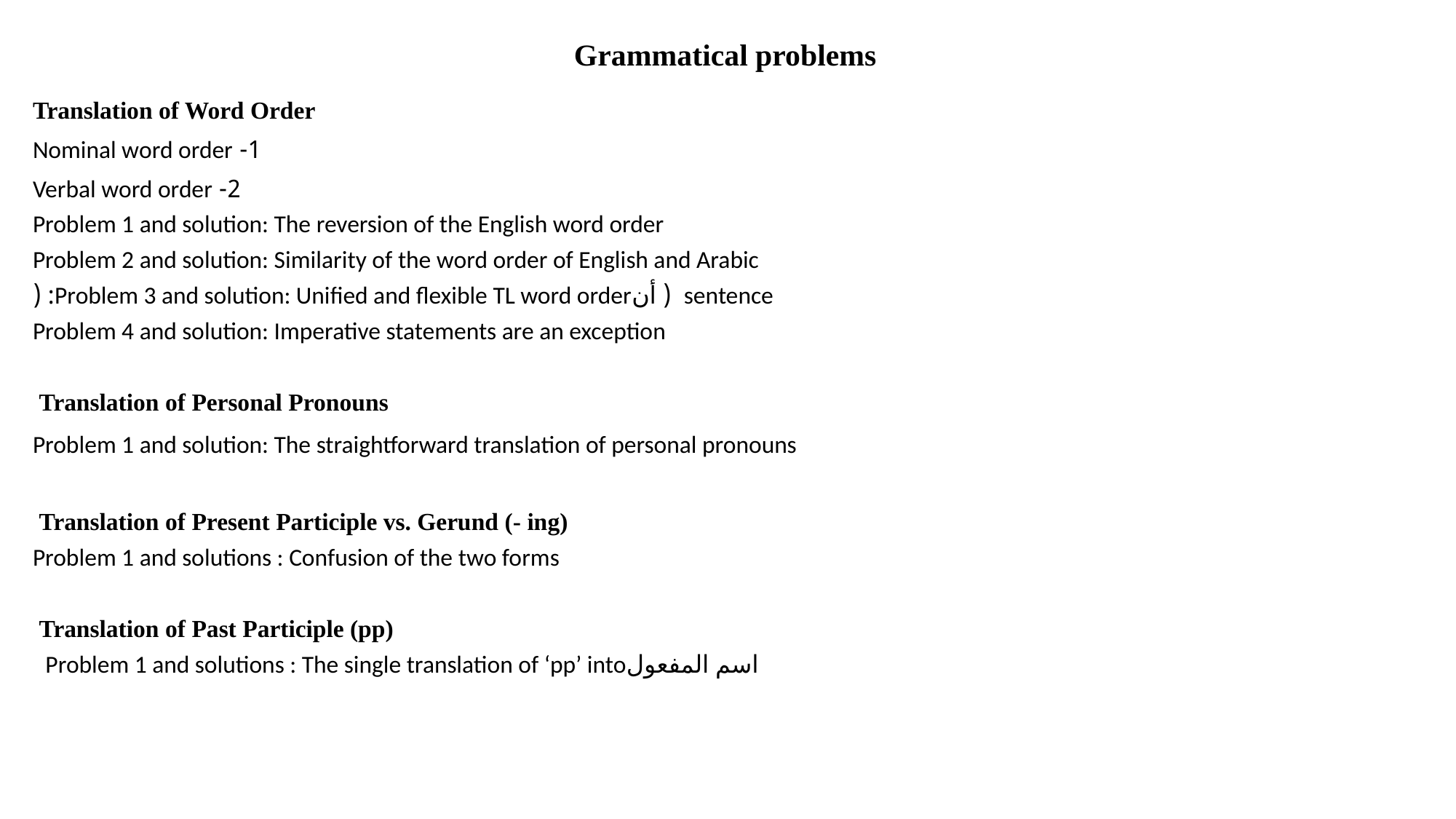

# Grammatical problems
Translation of Word Order
1- Nominal word order
2- Verbal word order
Problem 1 and solution: The reversion of the English word order
Problem 2 and solution: Similarity of the word order of English and Arabic
sentence  ( أنProblem 3 and solution: Unified and flexible TL word order: (
Problem 4 and solution: Imperative statements are an exception

Translation of Personal Pronouns
Problem 1 and solution: The straightforward translation of personal pronouns

Translation of Present Participle vs. Gerund (- ing)
Problem 1 and solutions : Confusion of the two forms

Translation of Past Participle (pp)
اسم المفعولProblem 1 and solutions : The single translation of ‘pp’ into